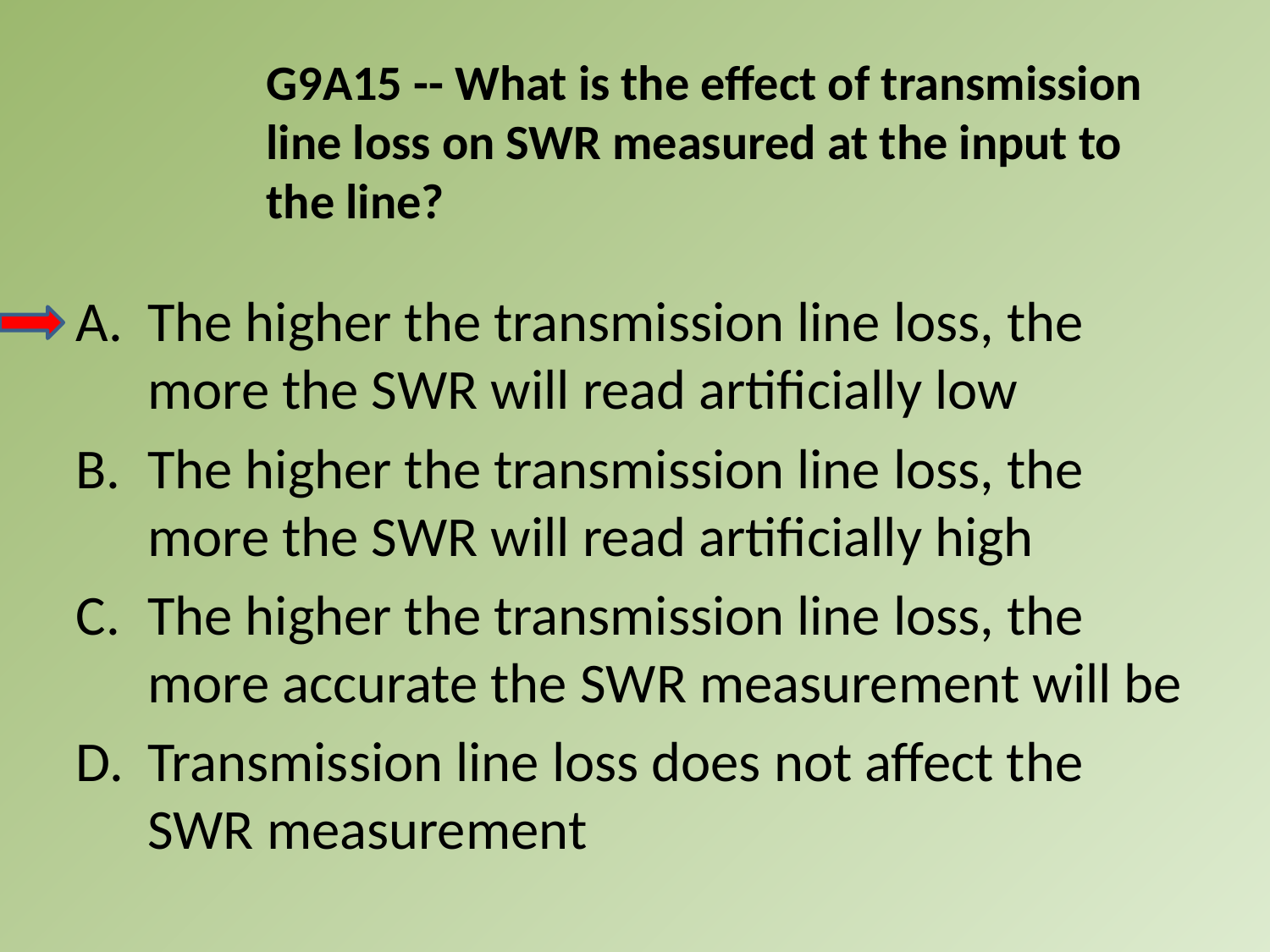

G9A15 -- What is the effect of transmission line loss on SWR measured at the input to the line?
The higher the transmission line loss, the more the SWR will read artificially low
The higher the transmission line loss, the more the SWR will read artificially high
The higher the transmission line loss, the more accurate the SWR measurement will be
Transmission line loss does not affect the SWR measurement